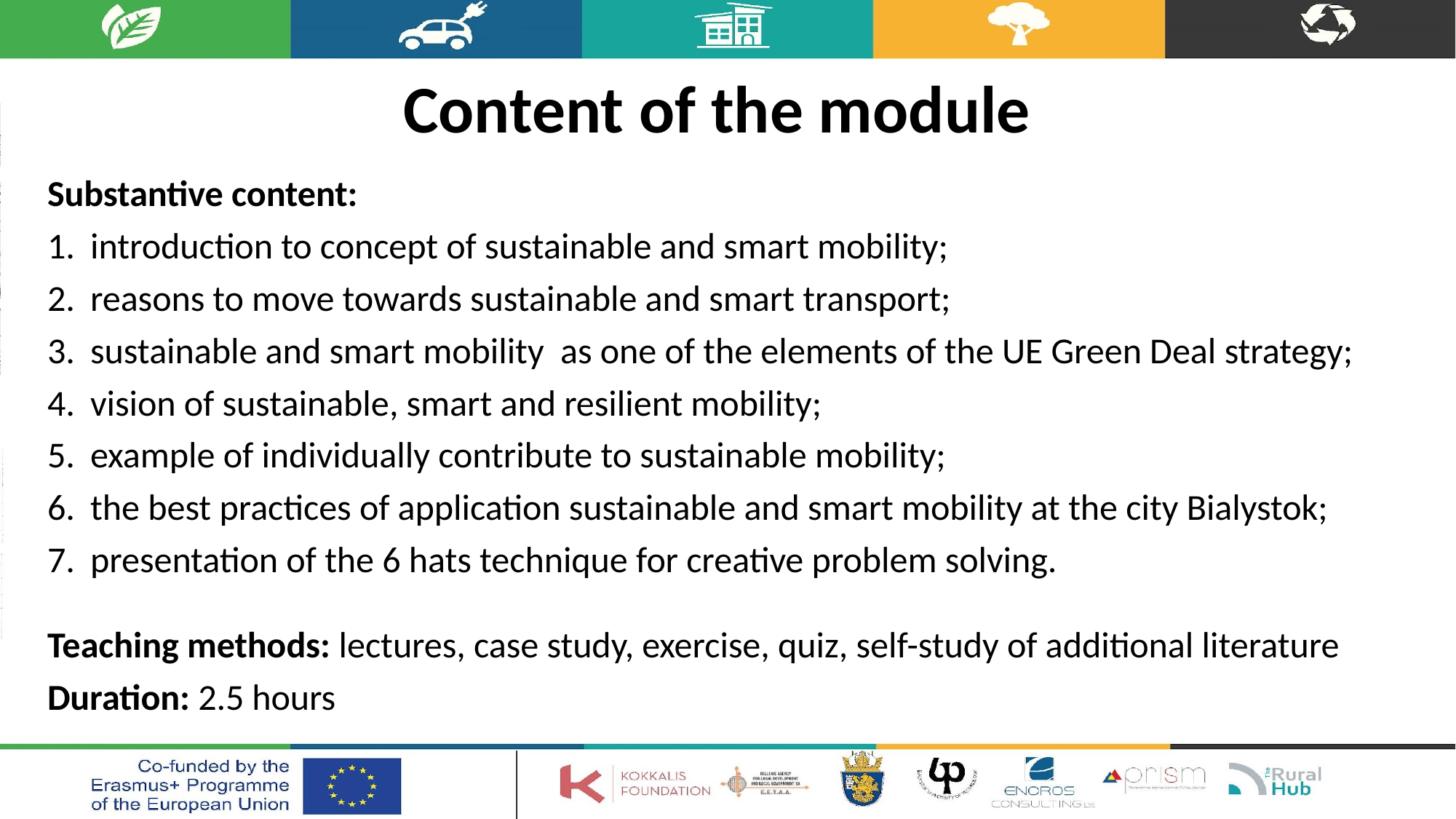

# Content of the module
Substantive content:
introduction to concept of sustainable and smart mobility;
reasons to move towards sustainable and smart transport;
sustainable and smart mobility  as one of the elements of the UE Green Deal strategy;
vision of sustainable, smart and resilient mobility;
example of individually contribute to sustainable mobility;
the best practices of application sustainable and smart mobility at the city Bialystok;
presentation of the 6 hats technique for creative problem solving.

Teaching methods: lectures, case study, exercise, quiz, self-study of additional literature
Duration: 2.5 hours